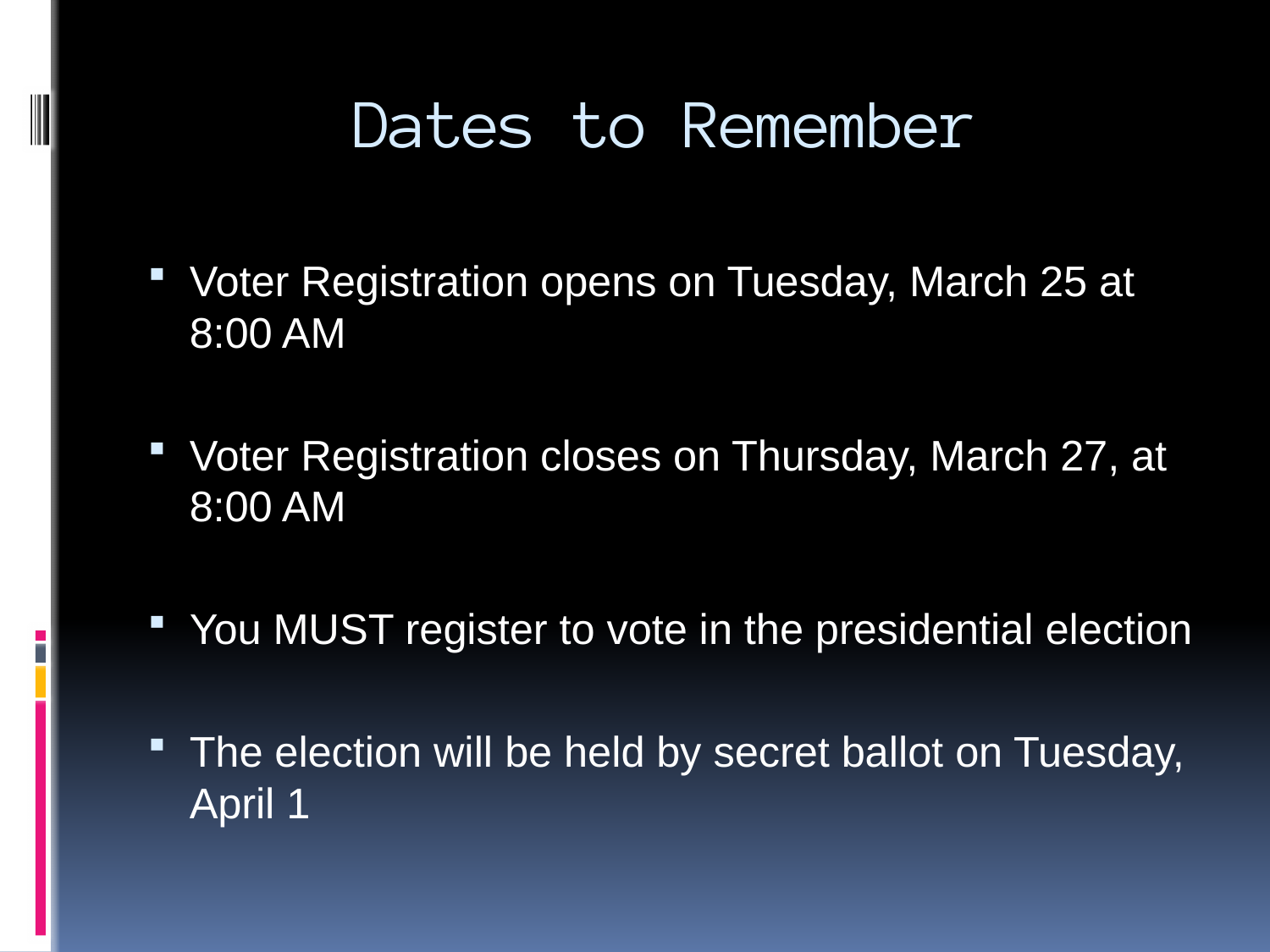

# Dates to Remember
Voter Registration opens on Tuesday, March 25 at 8:00 AM

Voter Registration closes on Thursday, March 27, at 8:00 AM

You MUST register to vote in the presidential election

The election will be held by secret ballot on Tuesday, April 1